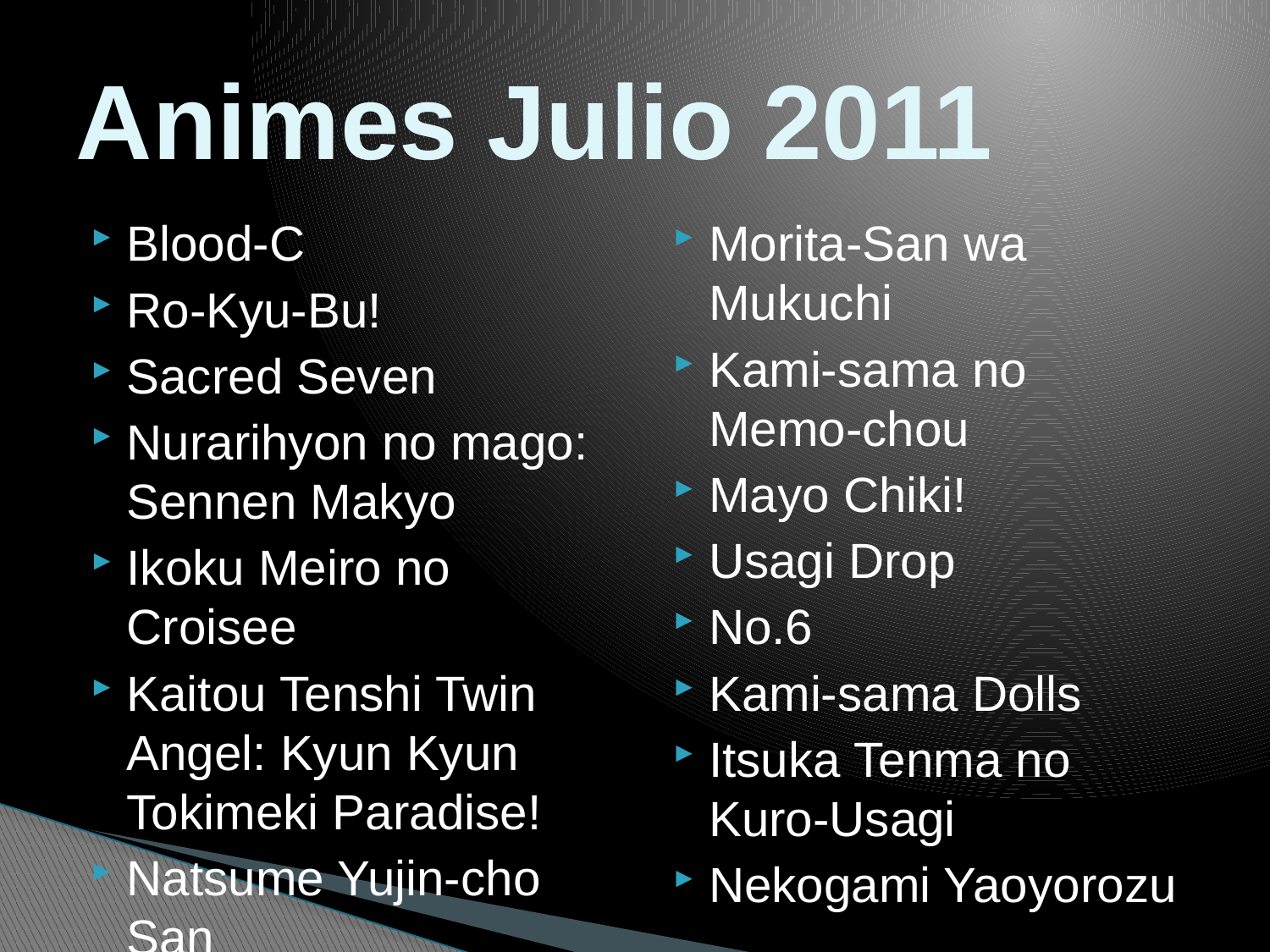

# Animes Julio 2011
Blood-C
Ro-Kyu-Bu!
Sacred Seven
Nurarihyon no mago: Sennen Makyo
Ikoku Meiro no Croisee
Kaitou Tenshi Twin Angel: Kyun Kyun Tokimeki Paradise!
Natsume Yujin-cho San

Morita-San wa Mukuchi
Kami-sama no Memo-chou
Mayo Chiki!
Usagi Drop
No.6
Kami-sama Dolls
Itsuka Tenma no Kuro-Usagi
Nekogami Yaoyorozu